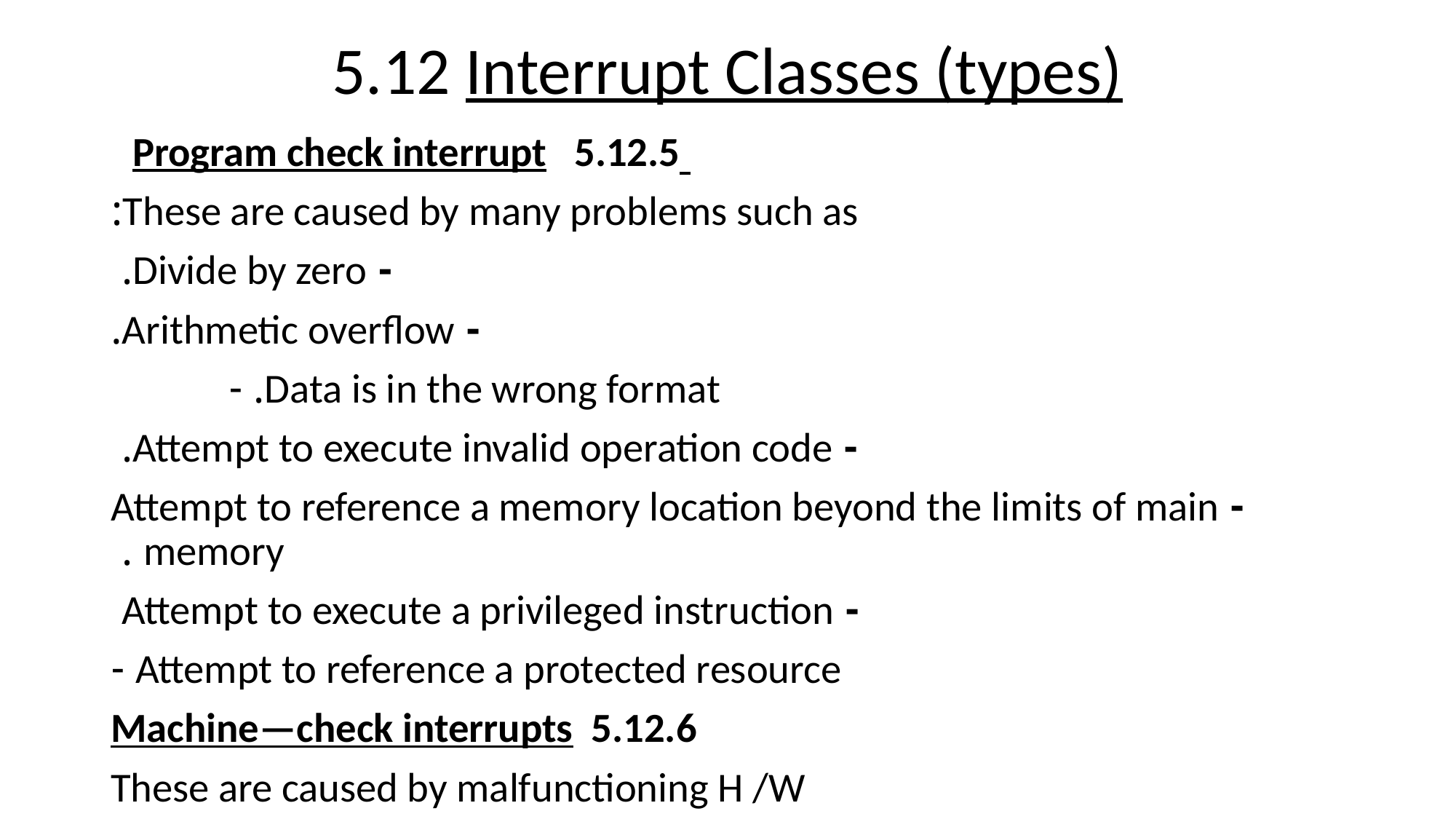

# 5.12 Interrupt Classes (types)

 Program check interrupt   5.12.5
 These are caused by many problems such as:
 - Divide by zero.
 - Arithmetic overflow.
 Data is in the wrong format. -
- Attempt to execute invalid operation code.
- Attempt to reference a memory location beyond the limits of main memory .
- Attempt to execute a privileged instruction
Attempt to reference a protected resource -
  Machine—check interrupts  5.12.6
These are caused by malfunctioning H /W